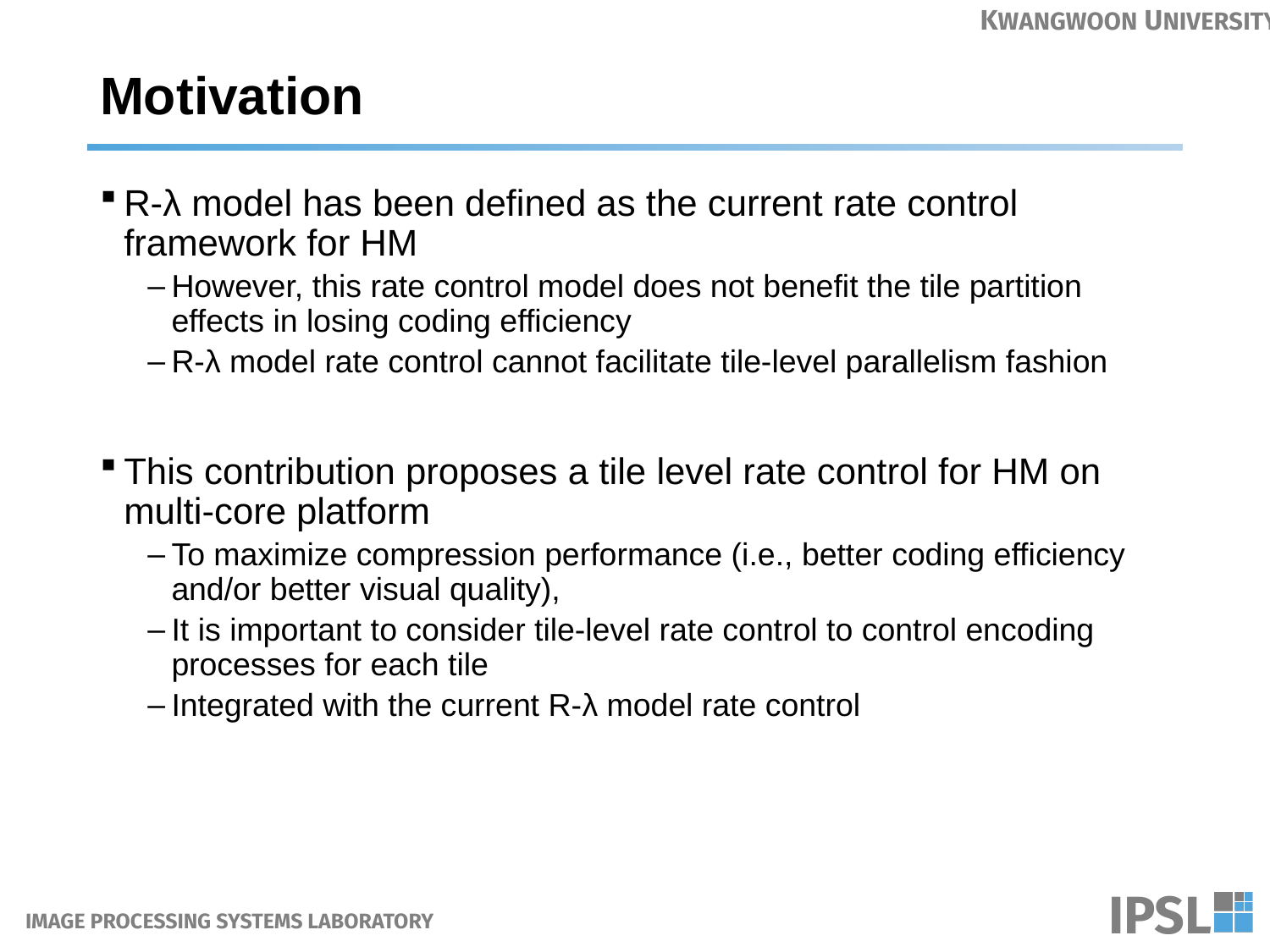

# Motivation
R-λ model has been defined as the current rate control framework for HM
However, this rate control model does not benefit the tile partition effects in losing coding efficiency
R-λ model rate control cannot facilitate tile-level parallelism fashion

This contribution proposes a tile level rate control for HM on multi-core platform
To maximize compression performance (i.e., better coding efficiency and/or better visual quality),
It is important to consider tile-level rate control to control encoding processes for each tile
Integrated with the current R-λ model rate control